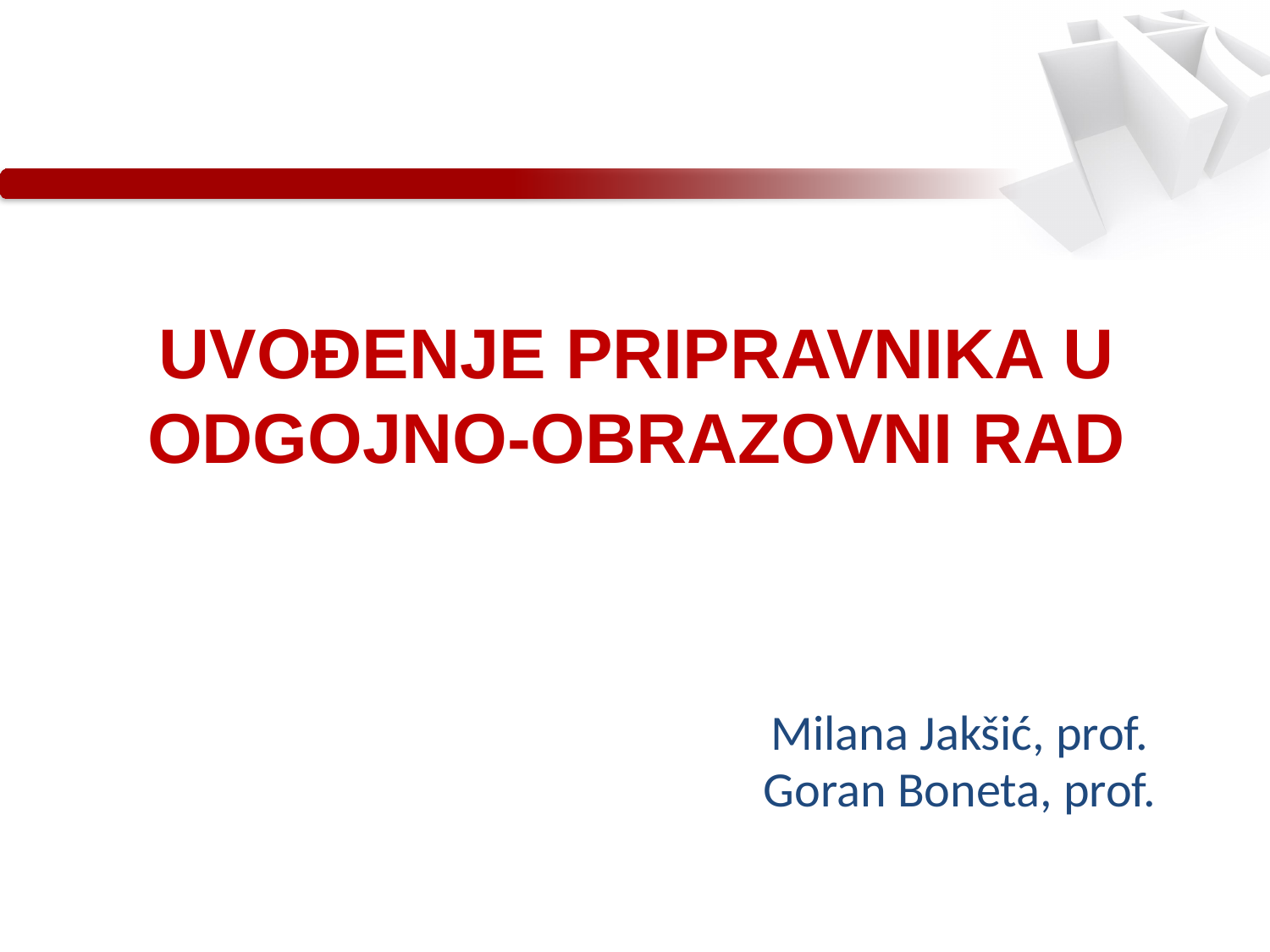

# UVOĐENJE PRIPRAVNIKA U ODGOJNO-OBRAZOVNI RAD
Milana Jakšić, prof.
Goran Boneta, prof.